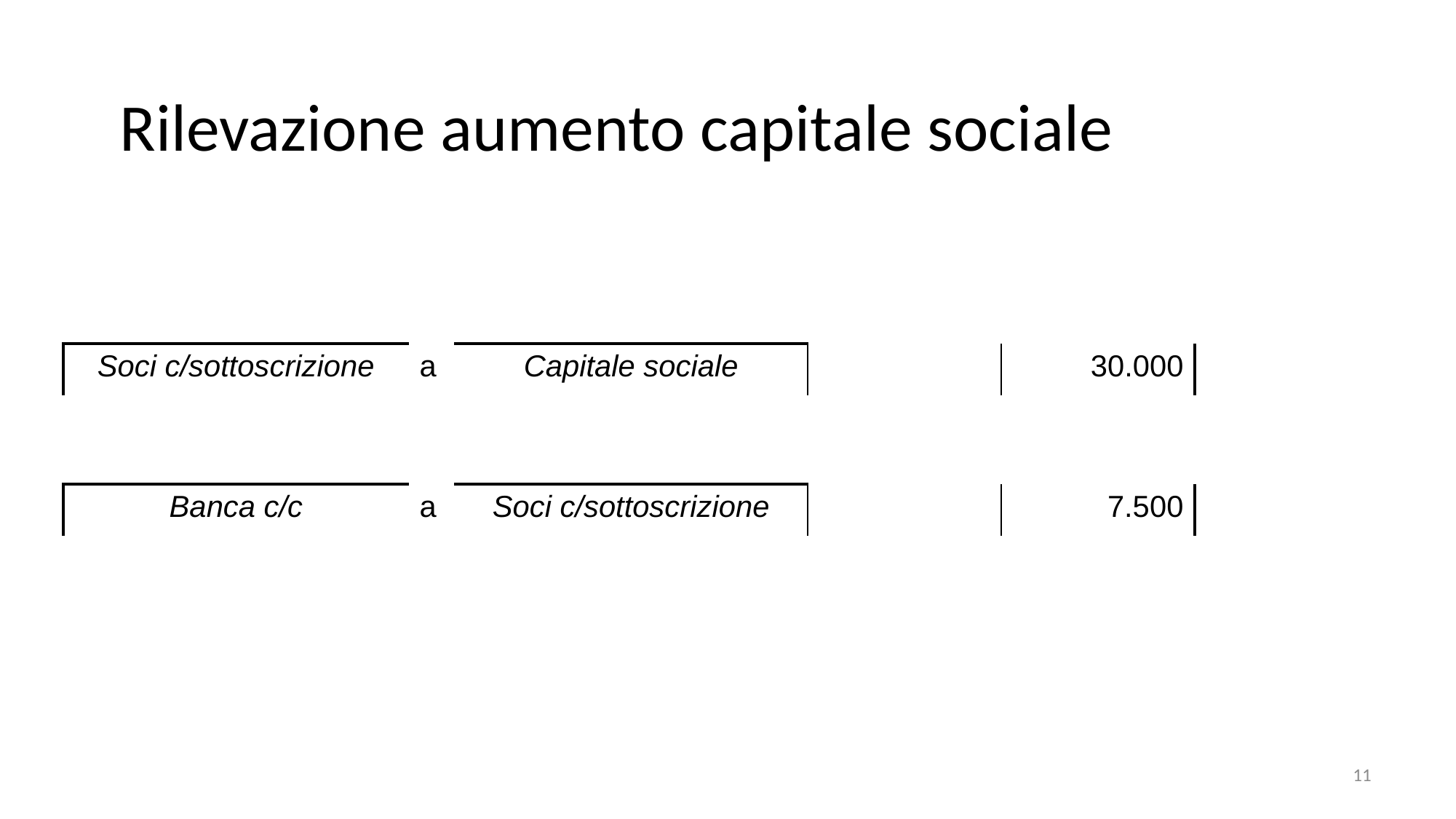

#
Rilevazione aumento capitale sociale
| Soci c/sottoscrizione | a | Capitale sociale |  | 30.000 |
| --- | --- | --- | --- | --- |
| Banca c/c | a | Soci c/sottoscrizione |  | 7.500 |
| --- | --- | --- | --- | --- |
11